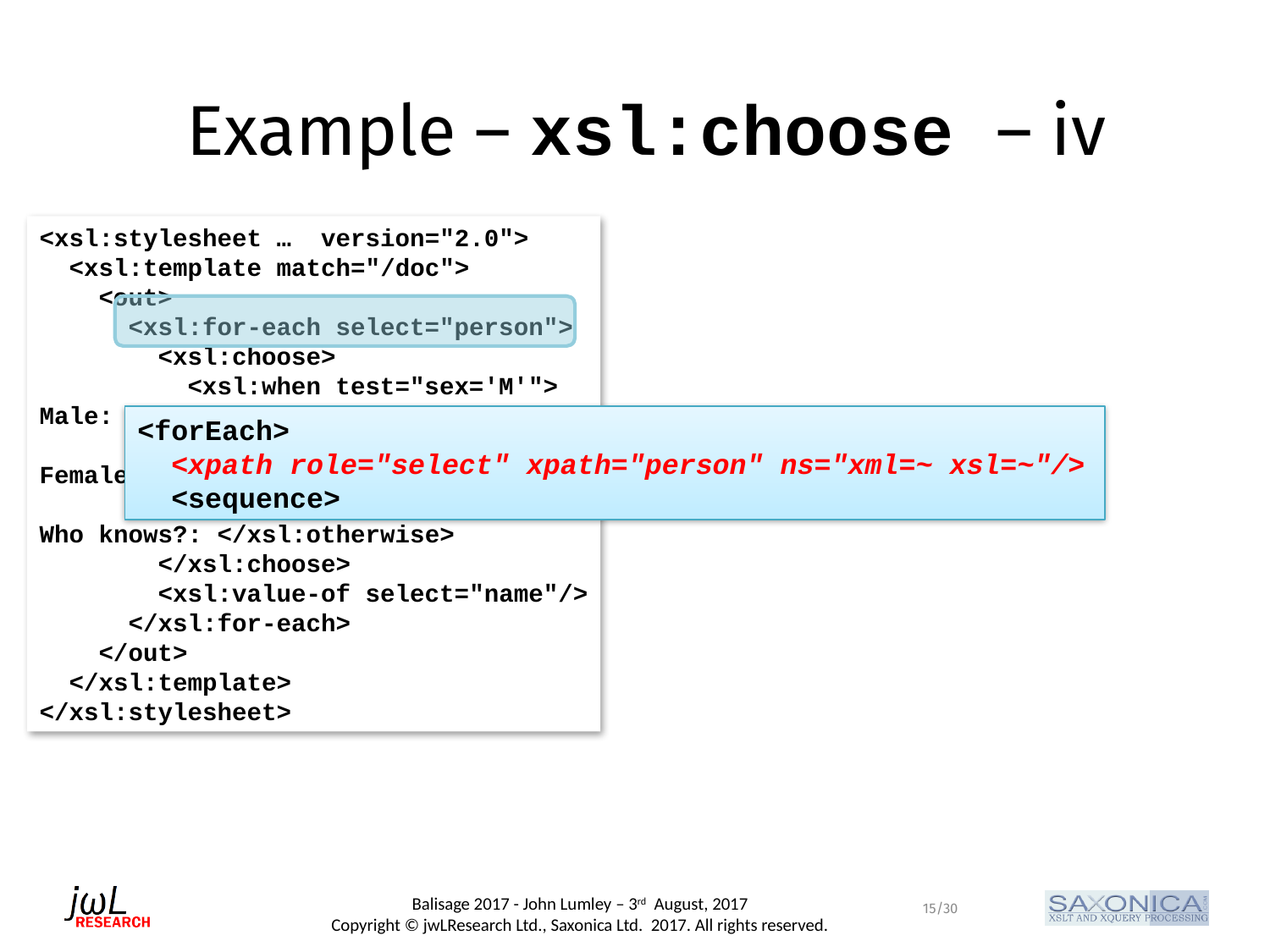

# Example – xsl:choose – iv
<xsl:stylesheet …  version="2.0">
  <xsl:template match="/doc">
    <out>
      <xsl:for-each select="person">
        <xsl:choose>
          <xsl:when test="sex='M'">
Male: </xsl:when>
          <xsl:when test="sex='F'">
Female: </xsl:when>
          <xsl:otherwise>
Who knows?: </xsl:otherwise>
        </xsl:choose>
        <xsl:value-of select="name"/>
      </xsl:for-each>
    </out>
  </xsl:template>
</xsl:stylesheet>

<forEach>
  <xpath role="select" xpath="person" ns="xml=~ xsl=~"/>
  <sequence>
15/30